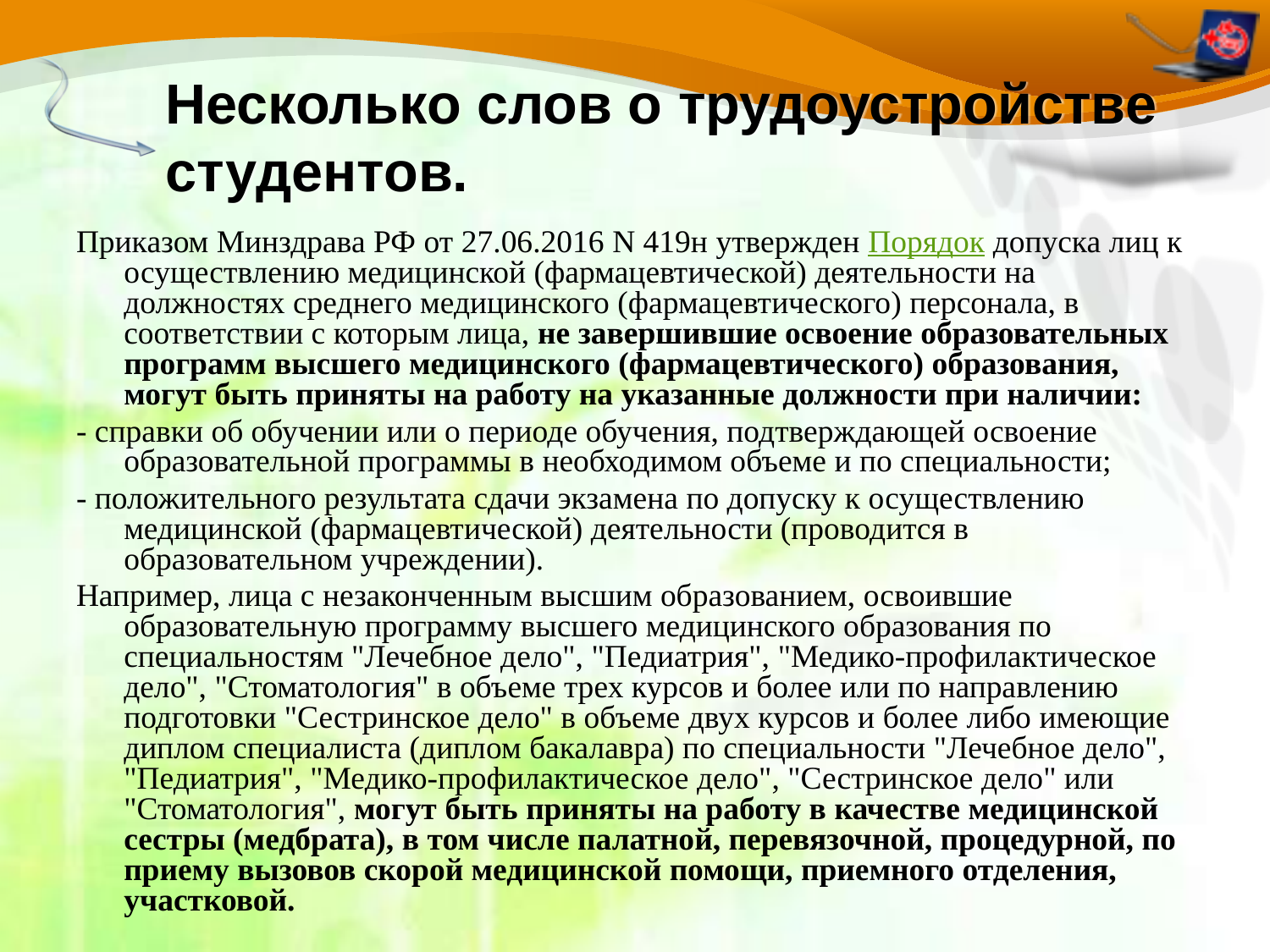

# Несколько слов о трудоустройстве студентов.
Приказом Минздрава РФ от 27.06.2016 N 419н утвержден Порядок допуска лиц к осуществлению медицинской (фармацевтической) деятельности на должностях среднего медицинского (фармацевтического) персонала, в соответствии с которым лица, не завершившие освоение образовательных программ высшего медицинского (фармацевтического) образования, могут быть приняты на работу на указанные должности при наличии:
- справки об обучении или о периоде обучения, подтверждающей освоение образовательной программы в необходимом объеме и по специальности;
- положительного результата сдачи экзамена по допуску к осуществлению медицинской (фармацевтической) деятельности (проводится в образовательном учреждении).
Например, лица с незаконченным высшим образованием, освоившие образовательную программу высшего медицинского образования по специальностям "Лечебное дело", "Педиатрия", "Медико-профилактическое дело", "Стоматология" в объеме трех курсов и более или по направлению подготовки "Сестринское дело" в объеме двух курсов и более либо имеющие диплом специалиста (диплом бакалавра) по специальности "Лечебное дело", "Педиатрия", "Медико-профилактическое дело", "Сестринское дело" или "Стоматология", могут быть приняты на работу в качестве медицинской сестры (медбрата), в том числе палатной, перевязочной, процедурной, по приему вызовов скорой медицинской помощи, приемного отделения, участковой.